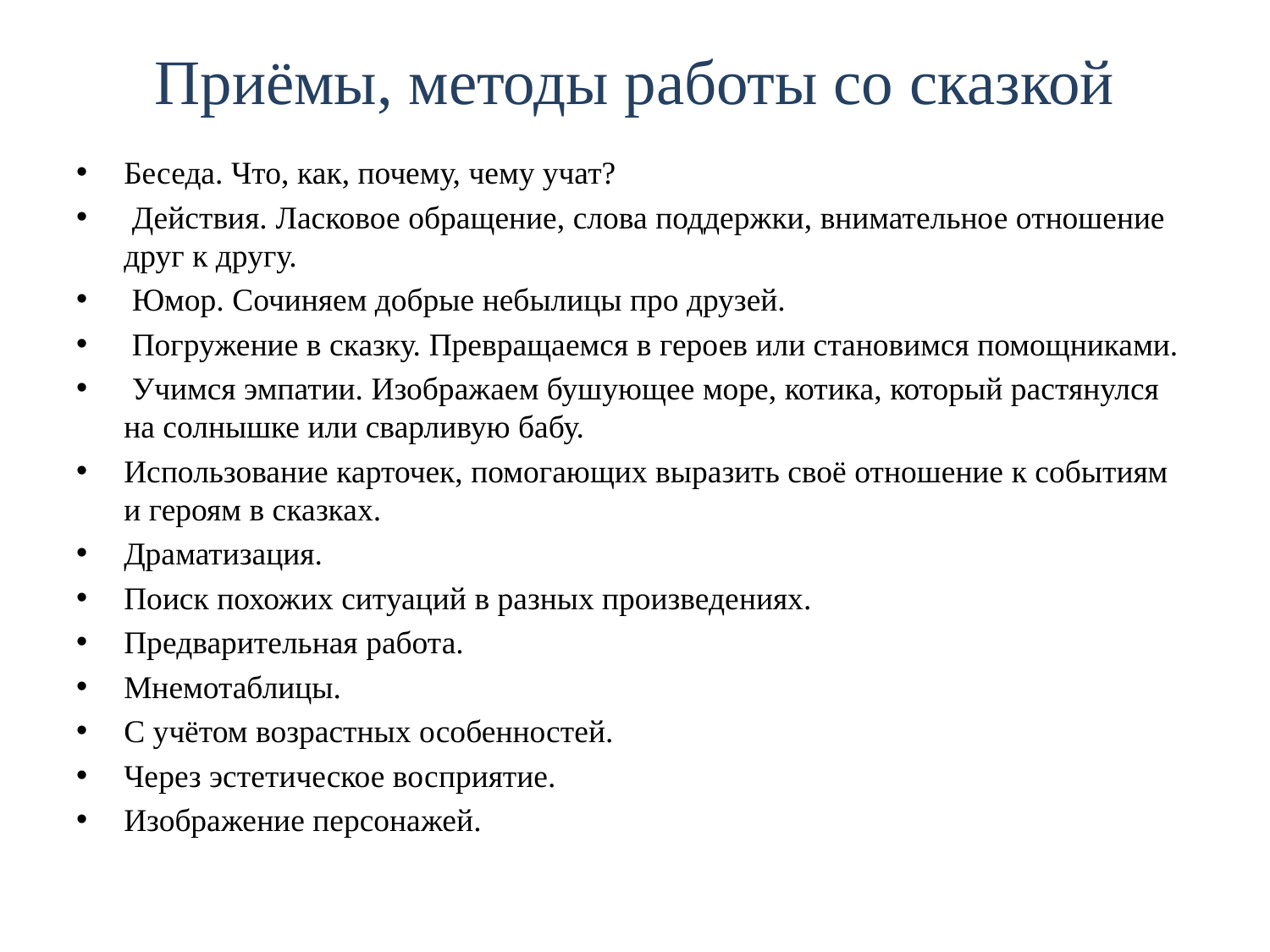

# Приёмы, методы работы со сказкой
Беседа. Что, как, почему, чему учат?
 Действия. Ласковое обращение, слова поддержки, внимательное отношение друг к другу.
 Юмор. Сочиняем добрые небылицы про друзей.
 Погружение в сказку. Превращаемся в героев или становимся помощниками.
 Учимся эмпатии. Изображаем бушующее море, котика, который растянулся на солнышке или сварливую бабу.
Использование карточек, помогающих выразить своё отношение к событиям и героям в сказках.
Драматизация.
Поиск похожих ситуаций в разных произведениях.
Предварительная работа.
Мнемотаблицы.
С учётом возрастных особенностей.
Через эстетическое восприятие.
Изображение персонажей.